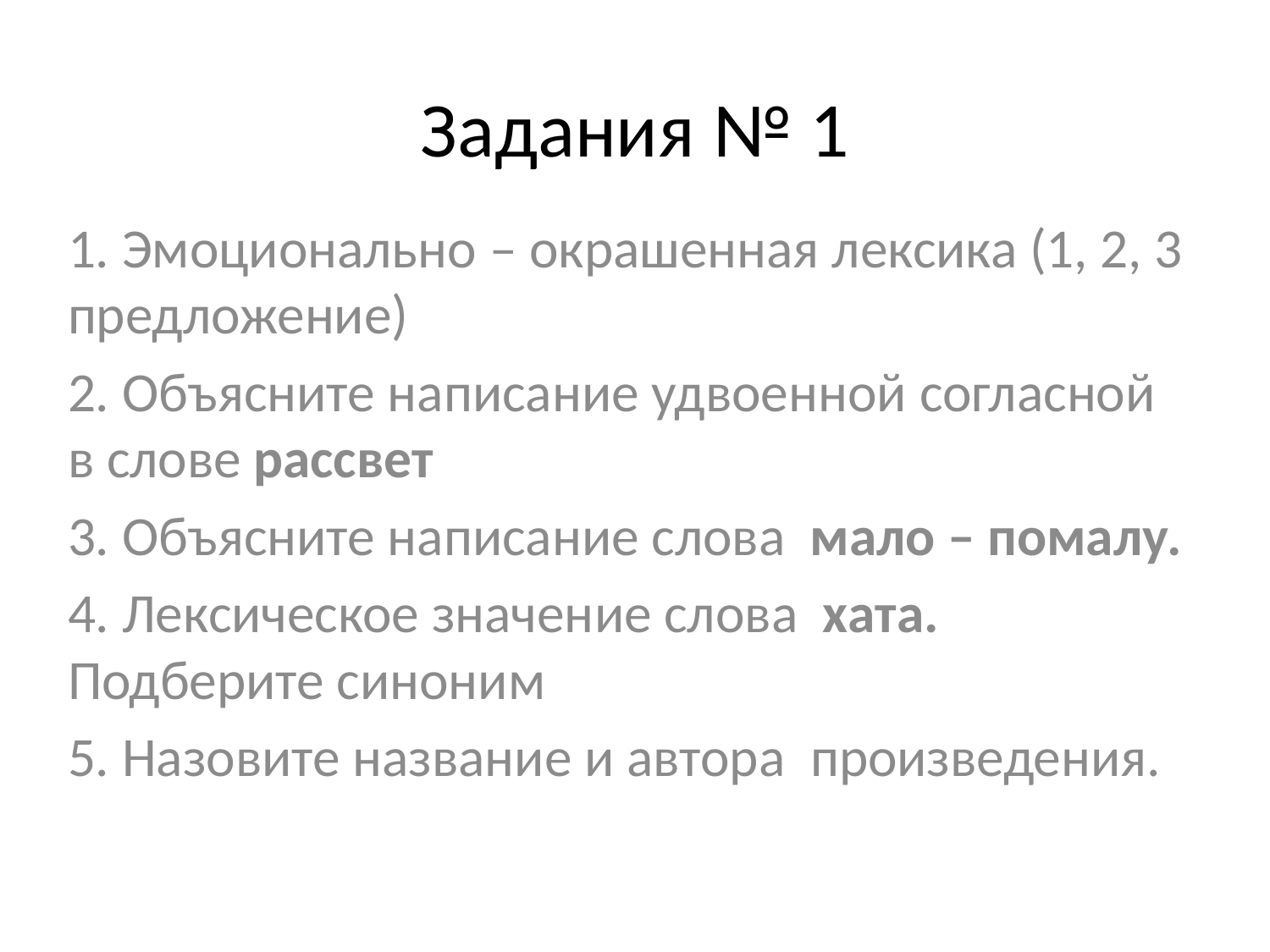

# Задания № 1
1. Эмоционально – окрашенная лексика (1, 2, 3 предложение)
2. Объясните написание удвоенной согласной в слове рассвет
3. Объясните написание слова  мало – помалу.
4. Лексическое значение слова  хата. Подберите синоним
5. Назовите название и автора  произведения.